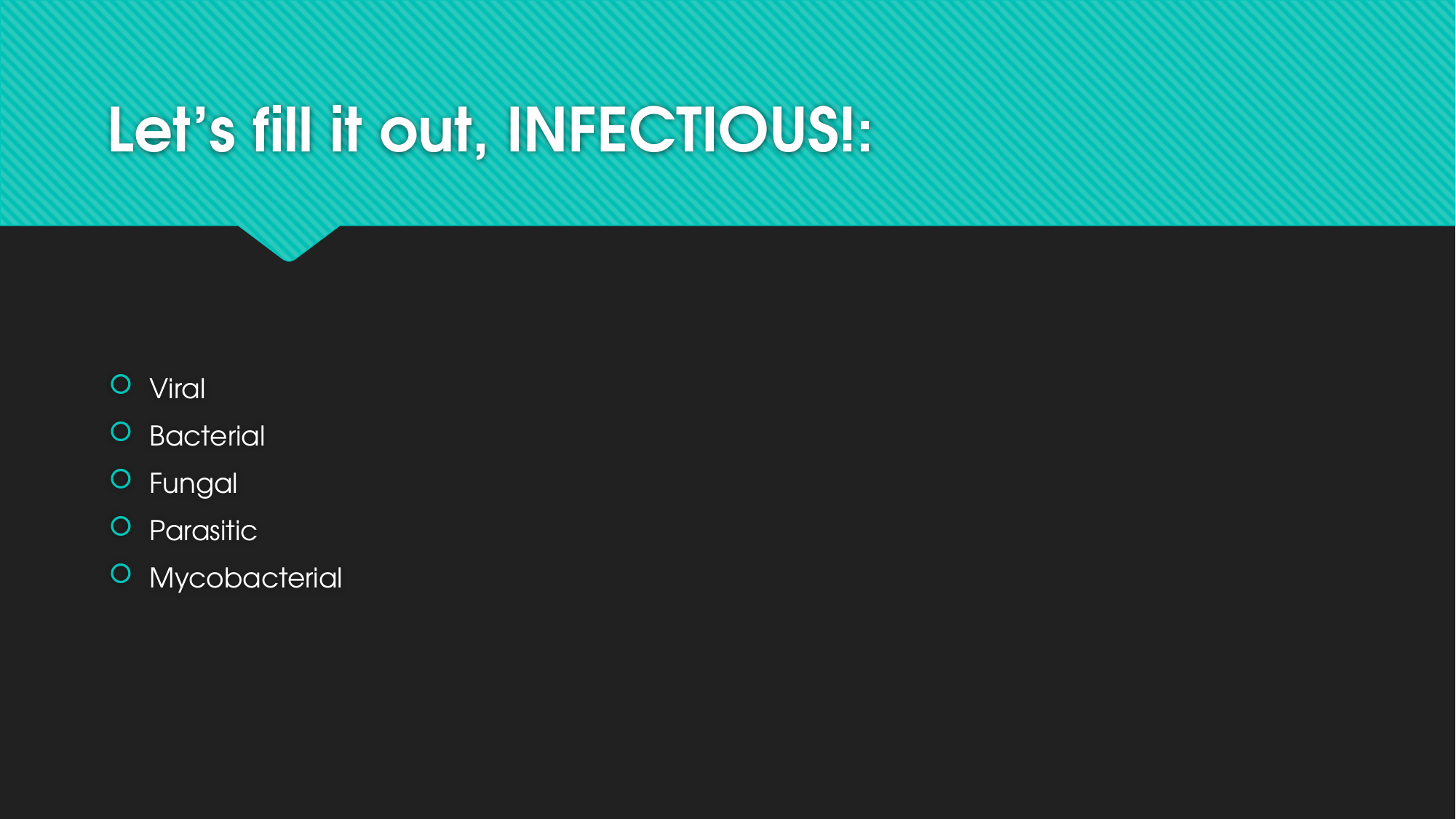

# Let’s fill it out, INFECTIOUS!:
Viral
Bacterial
Fungal
Parasitic
Mycobacterial